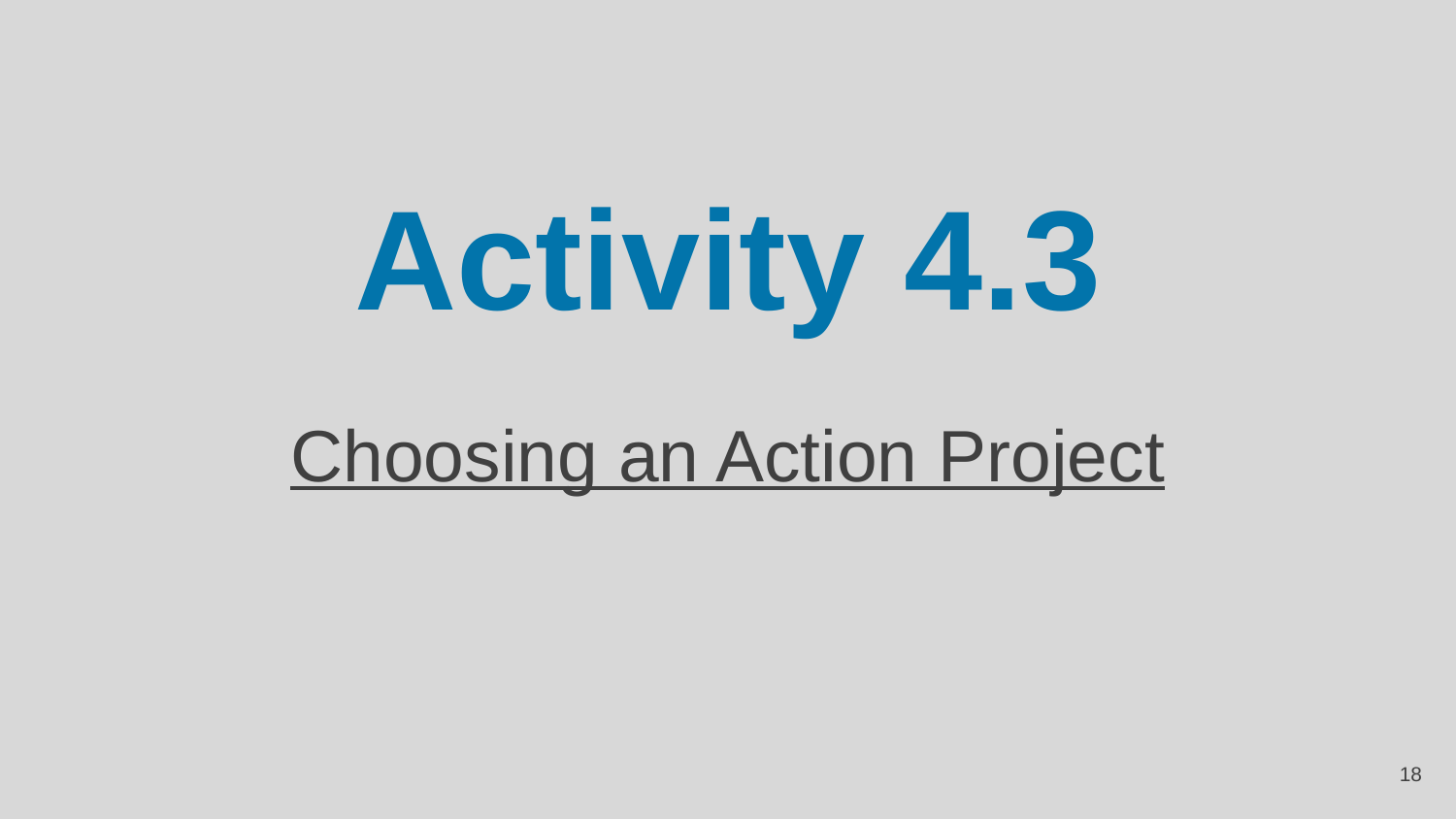

# Activity 4.3
Choosing an Action Project
18